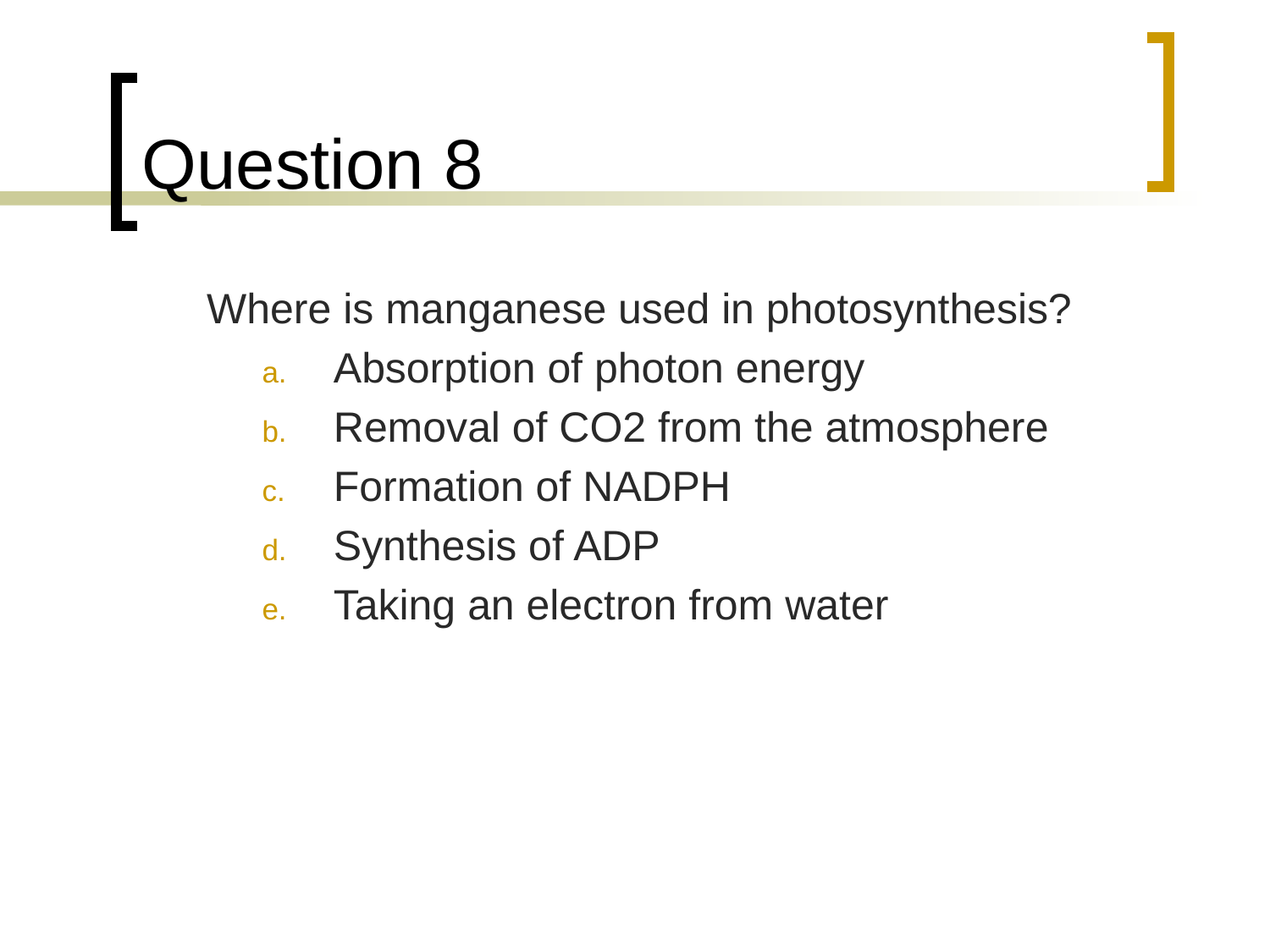

# Question 8
	Where is manganese used in photosynthesis?
Absorption of photon energy
Removal of CO2 from the atmosphere
Formation of NADPH
Synthesis of ADP
Taking an electron from water